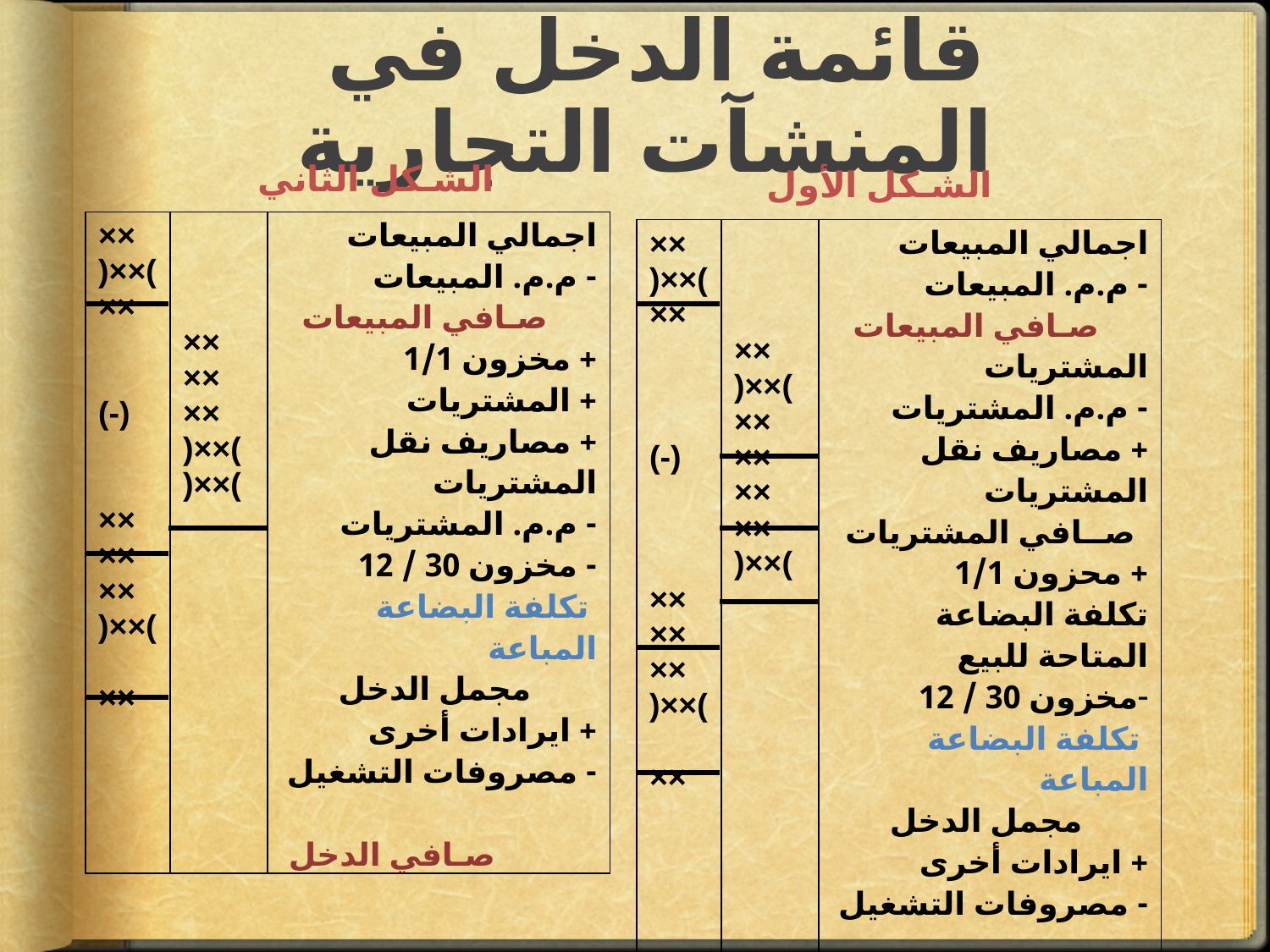

# قائمة الدخل في المنشآت التجارية
الشـكل الثاني
الشـكل الأول
| ×× )××( ×× (-) ×× ×× ×× )××( ×× | ×× ×× ×× )××( )××( | اجمالي المبيعات - م.م. المبيعات صـافي المبيعات + مخزون 1/1 + المشتريات + مصاريف نقل المشتريات - م.م. المشتريات - مخزون 30 / 12 تكلفة البضاعة المباعة مجمل الدخل + ايرادات أخرى - مصروفات التشغيل صـافي الدخل |
| --- | --- | --- |
| ×× )××( ×× (-) ×× ×× ×× )××( ×× | ×× )××( ×× ×× ×× ×× )××( | اجمالي المبيعات - م.م. المبيعات صـافي المبيعات المشتريات - م.م. المشتريات + مصاريف نقل المشتريات صــافي المشتريات + محزون 1/1 تكلفة البضاعة المتاحة للبيع مخزون 30 / 12 تكلفة البضاعة المباعة مجمل الدخل + ايرادات أخرى - مصروفات التشغيل صـافي الدخل |
| --- | --- | --- |